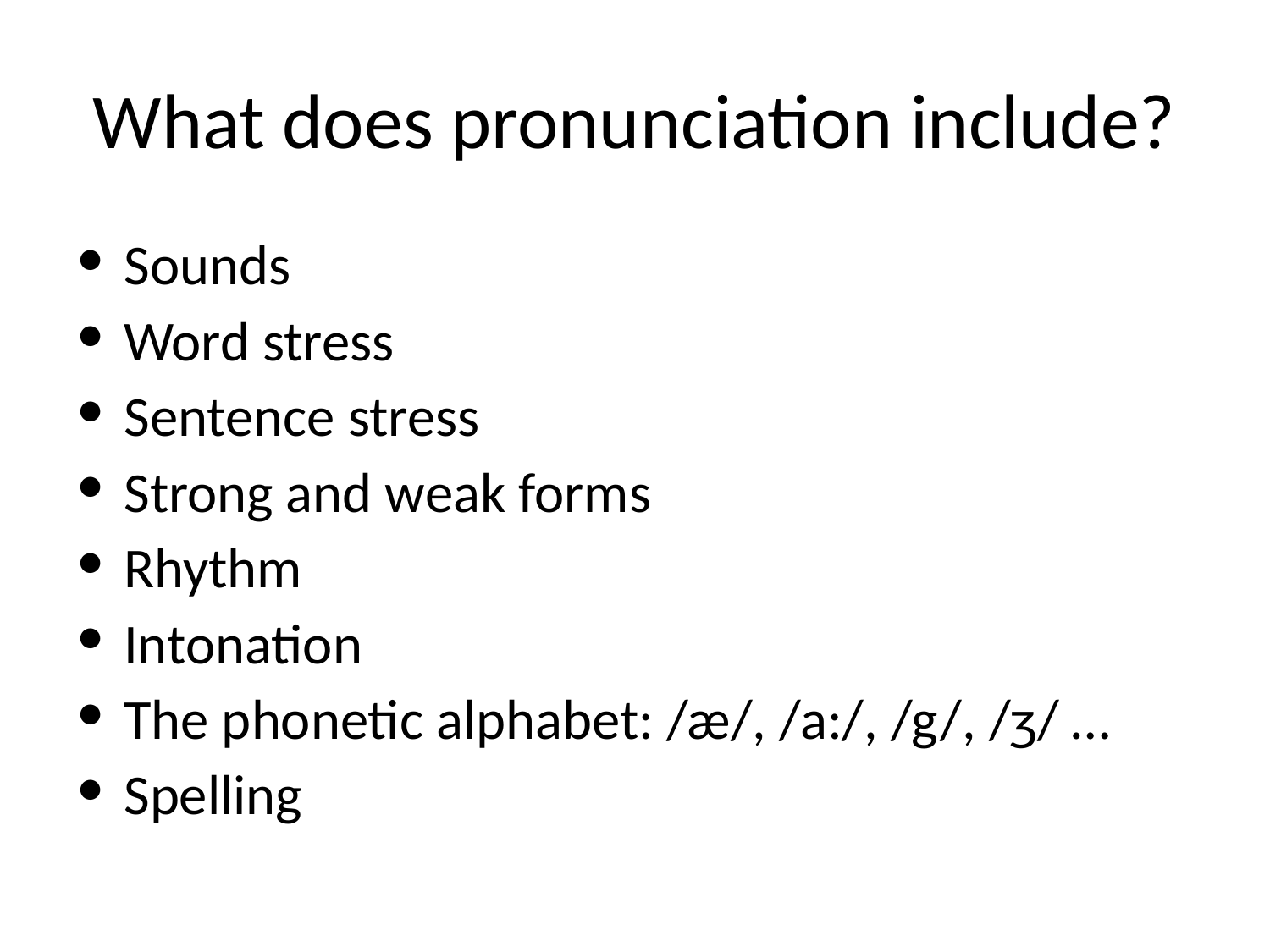

# What does pronunciation include?
Sounds
Word stress
Sentence stress
Strong and weak forms
Rhythm
Intonation
The phonetic alphabet: /æ/, /a:/, /g/, /ʒ/ …
Spelling